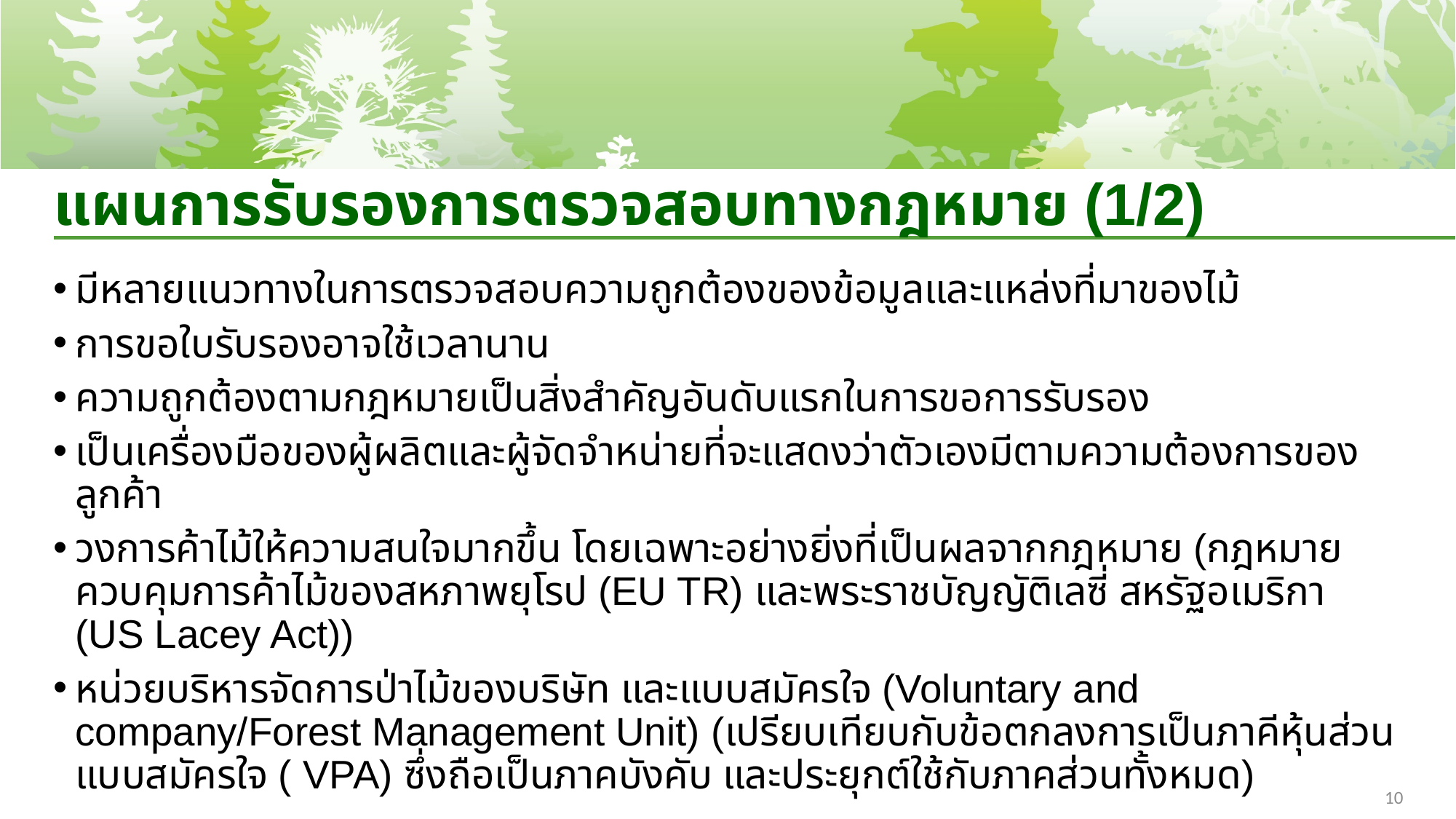

# แผนการรับรองการตรวจสอบทางกฎหมาย (1/2)
มีหลายแนวทางในการตรวจสอบความถูกต้องของข้อมูลและแหล่งที่มาของไม้
การขอใบรับรองอาจใช้เวลานาน
ความถูกต้องตามกฎหมายเป็นสิ่งสำคัญอันดับแรกในการขอการรับรอง
เป็นเครื่องมือของผู้ผลิตและผู้จัดจำหน่ายที่จะแสดงว่าตัวเองมีตามความต้องการของลูกค้า
วงการค้าไม้ให้ความสนใจมากขึ้น โดยเฉพาะอย่างยิ่งที่เป็นผลจากกฎหมาย (กฎหมายควบคุมการค้าไม้ของสหภาพยุโรป (EU TR) และพระราชบัญญัติเลซี่ สหรัฐอเมริกา (US Lacey Act))
หน่วยบริหารจัดการป่าไม้ของบริษัท และแบบสมัครใจ (Voluntary and company/Forest Management Unit) (เปรียบเทียบกับข้อตกลงการเป็นภาคีหุ้นส่วนแบบสมัครใจ ( VPA) ซึ่งถือเป็นภาคบังคับ และประยุกต์ใช้กับภาคส่วนทั้งหมด)
10